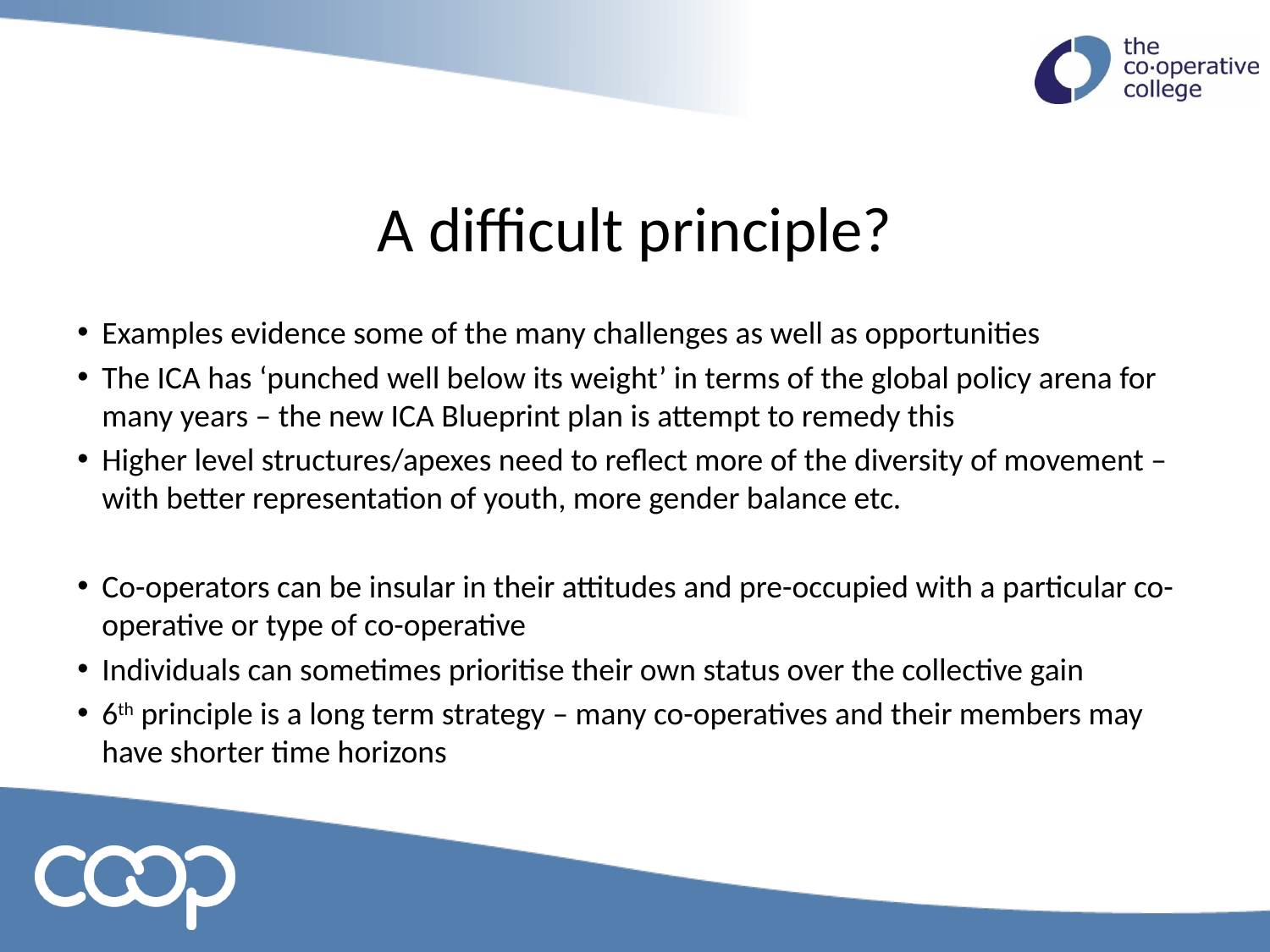

# A difficult principle?
Examples evidence some of the many challenges as well as opportunities
The ICA has ‘punched well below its weight’ in terms of the global policy arena for many years – the new ICA Blueprint plan is attempt to remedy this
Higher level structures/apexes need to reflect more of the diversity of movement – with better representation of youth, more gender balance etc.

Co-operators can be insular in their attitudes and pre-occupied with a particular co-operative or type of co-operative
Individuals can sometimes prioritise their own status over the collective gain
6th principle is a long term strategy – many co-operatives and their members may have shorter time horizons